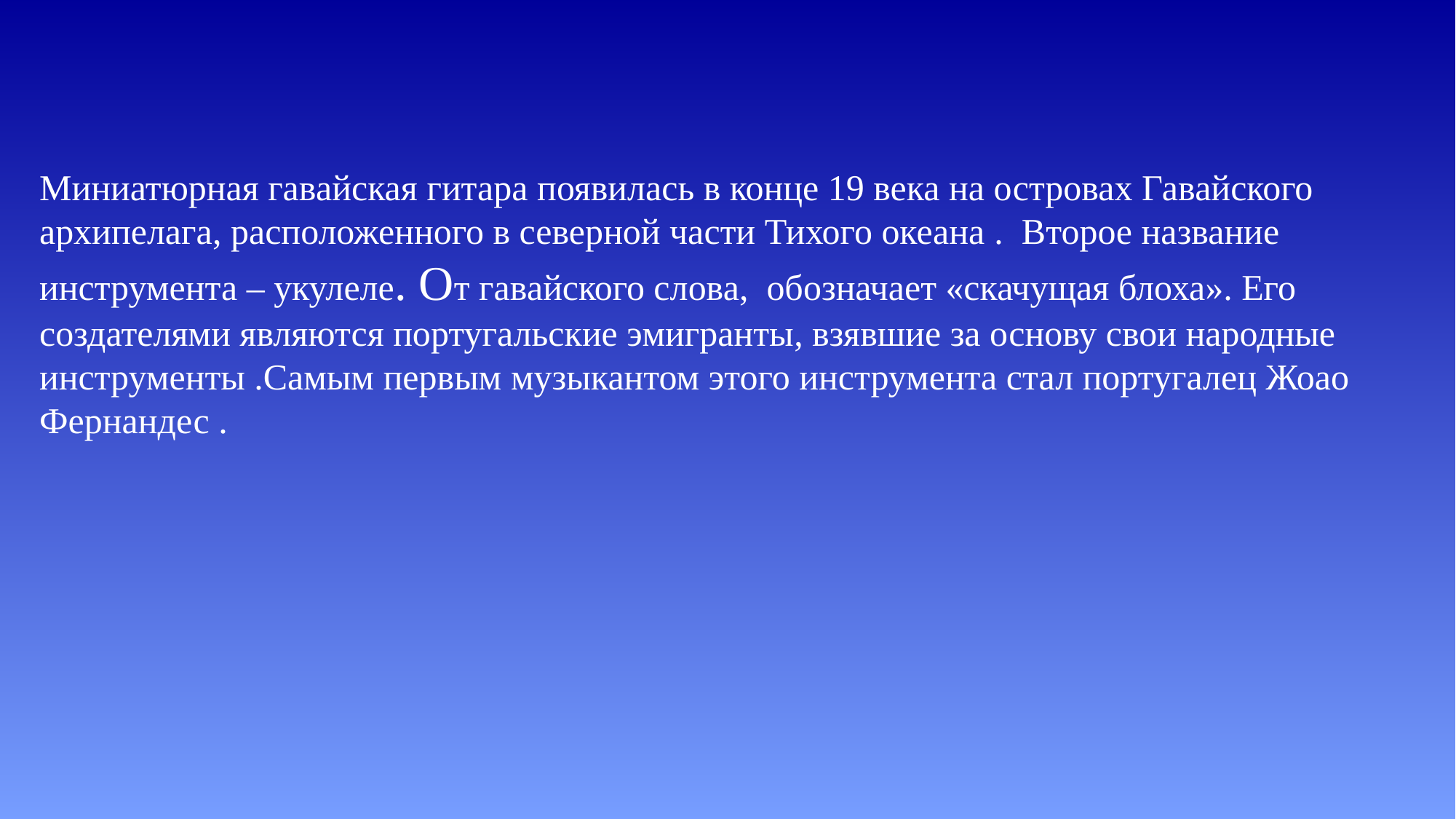

#

Миниатюрная гавайская гитара появилась в конце 19 века на островах Гавайского архипелага, расположенного в северной части Тихого океана .  Второе название инструмента – укулеле. От гавайского слова,  обозначает «скачущая блоха». Его создателями являются португальские эмигранты, взявшие за основу свои народные инструменты .Самым первым музыкантом этого инструмента стал португалец Жоао Фернандес .